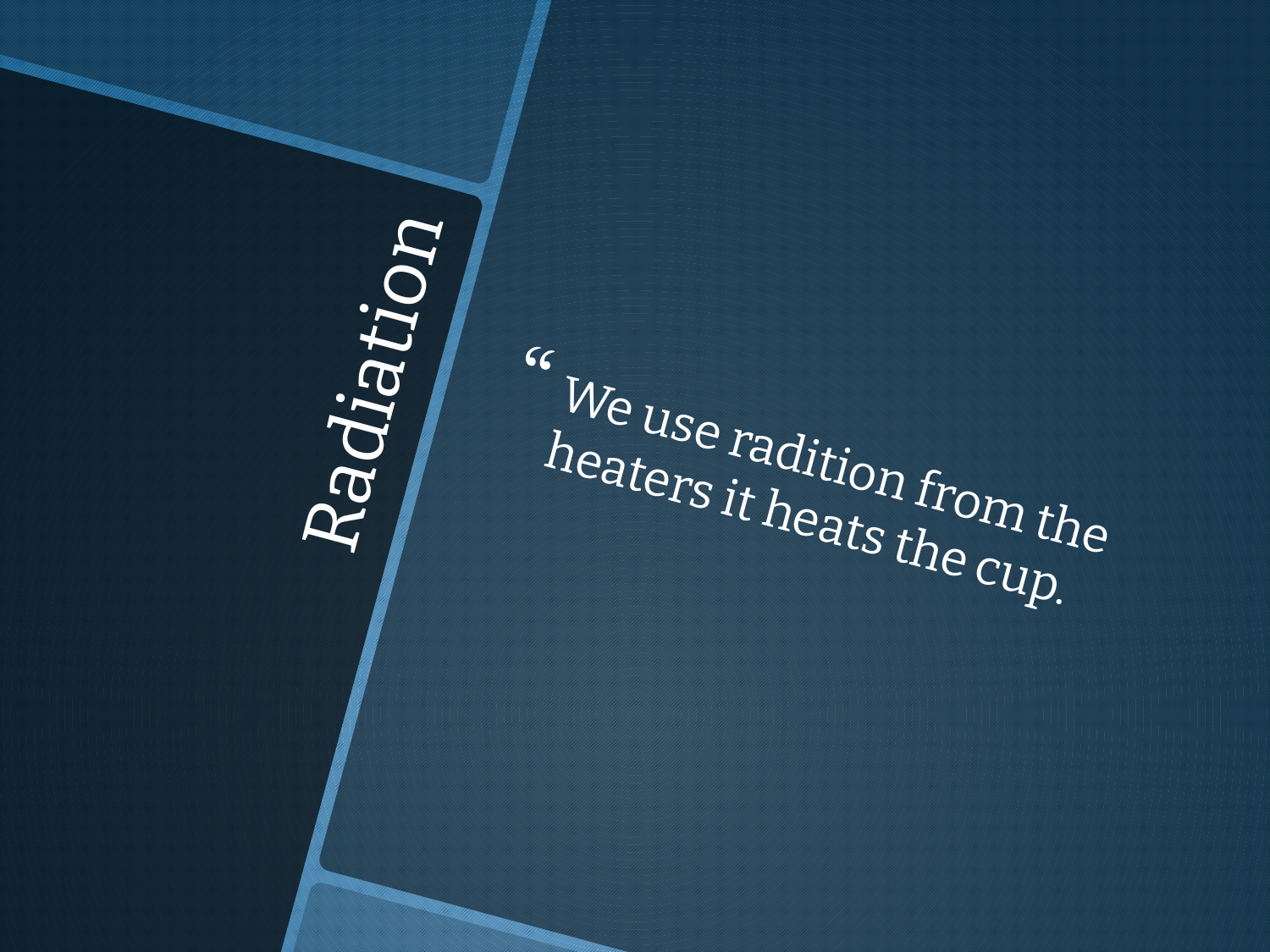

We use radition from the heaters it heats the cup.
# Radiation